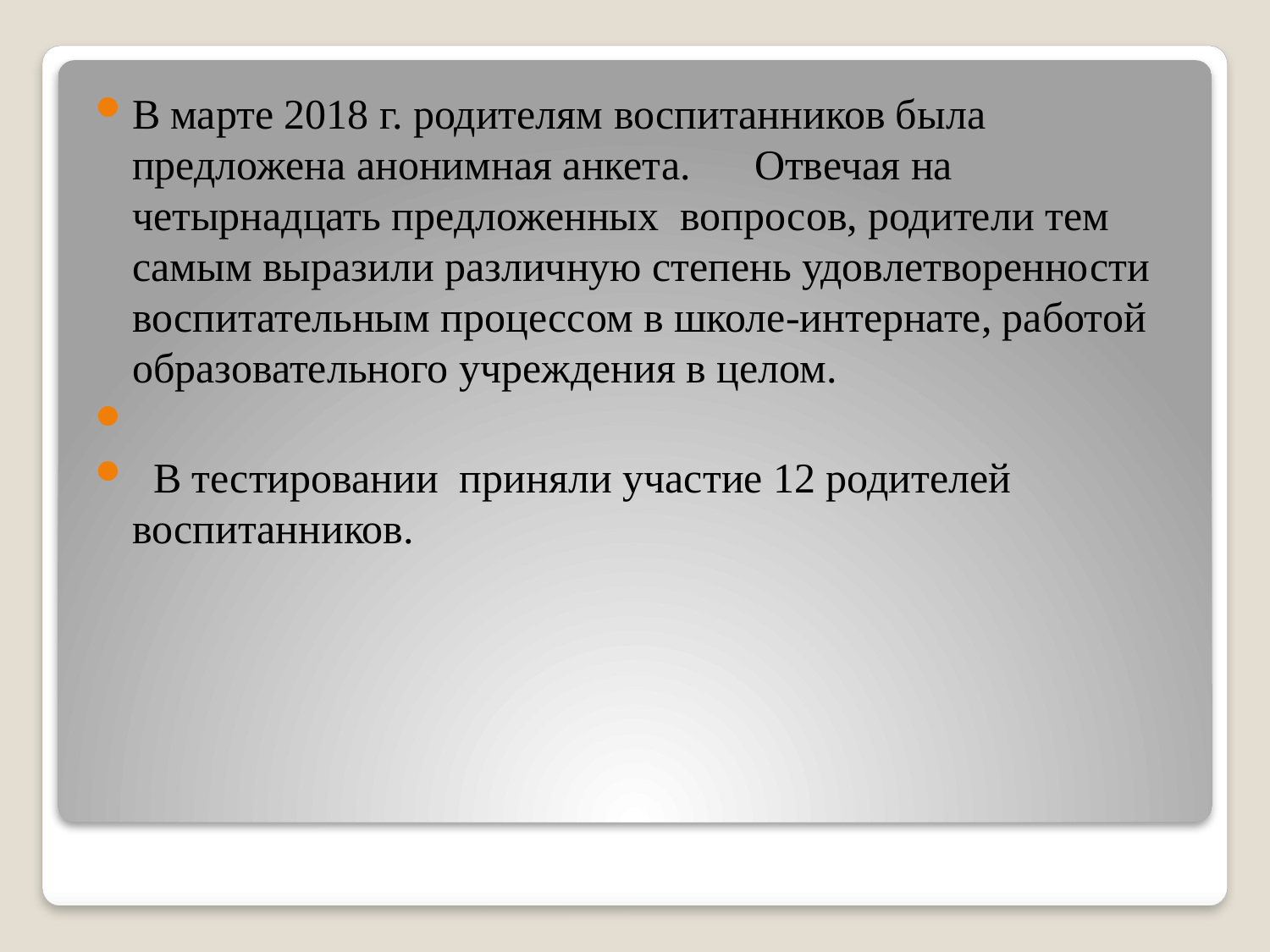

В марте 2018 г. родителям воспитанников была предложена анонимная анкета.      Отвечая на  четырнадцать предложенных  вопросов, родители тем самым выразили различную степень удовлетворенности воспитательным процессом в школе-интернате, работой образовательного учреждения в целом.

  В тестировании  приняли участие 12 родителей воспитанников.
#